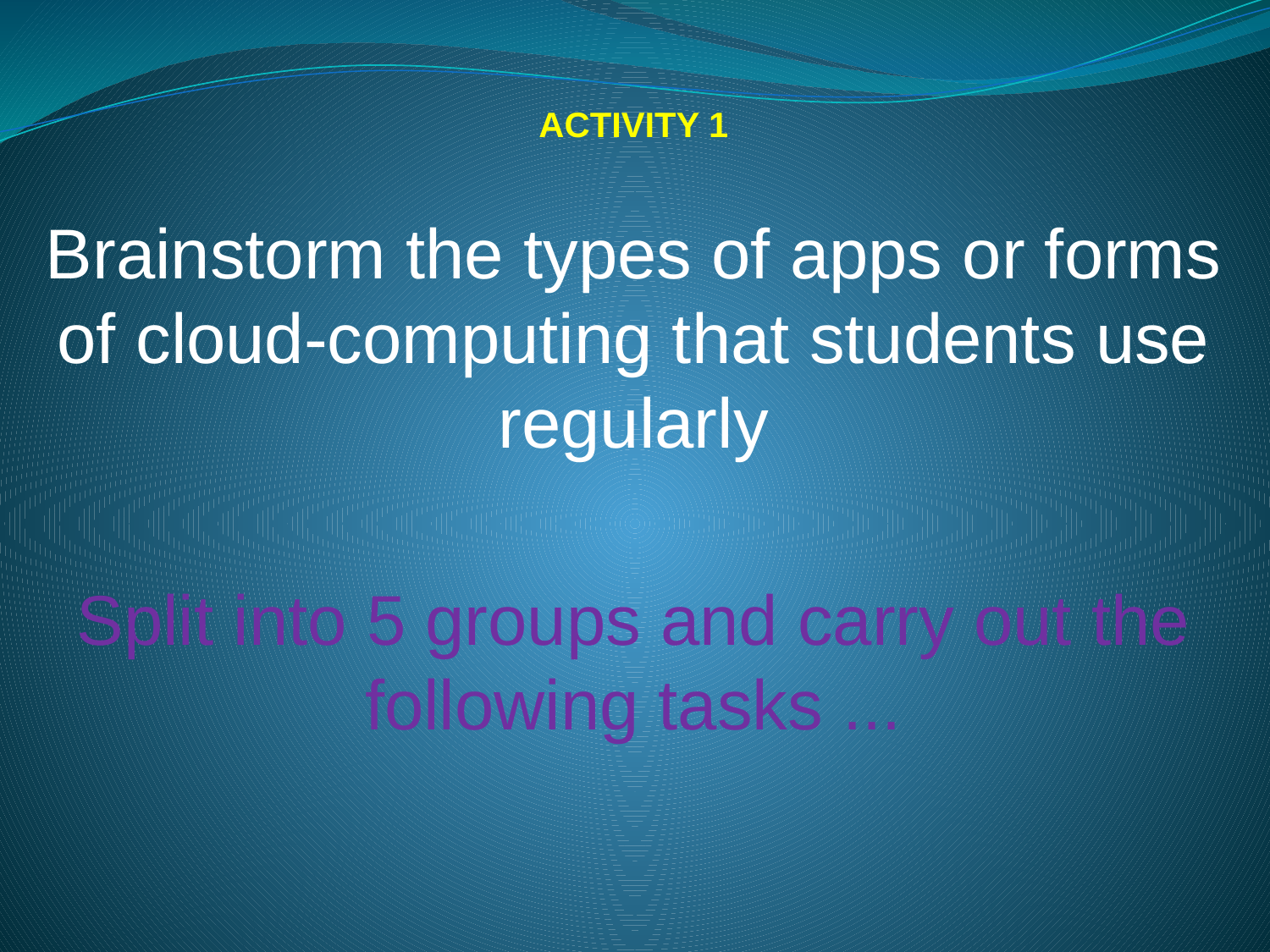

ACTIVITY 1

Brainstorm the types of apps or forms of cloud-computing that students use regularly

Split into 5 groups and carry out the following tasks ...